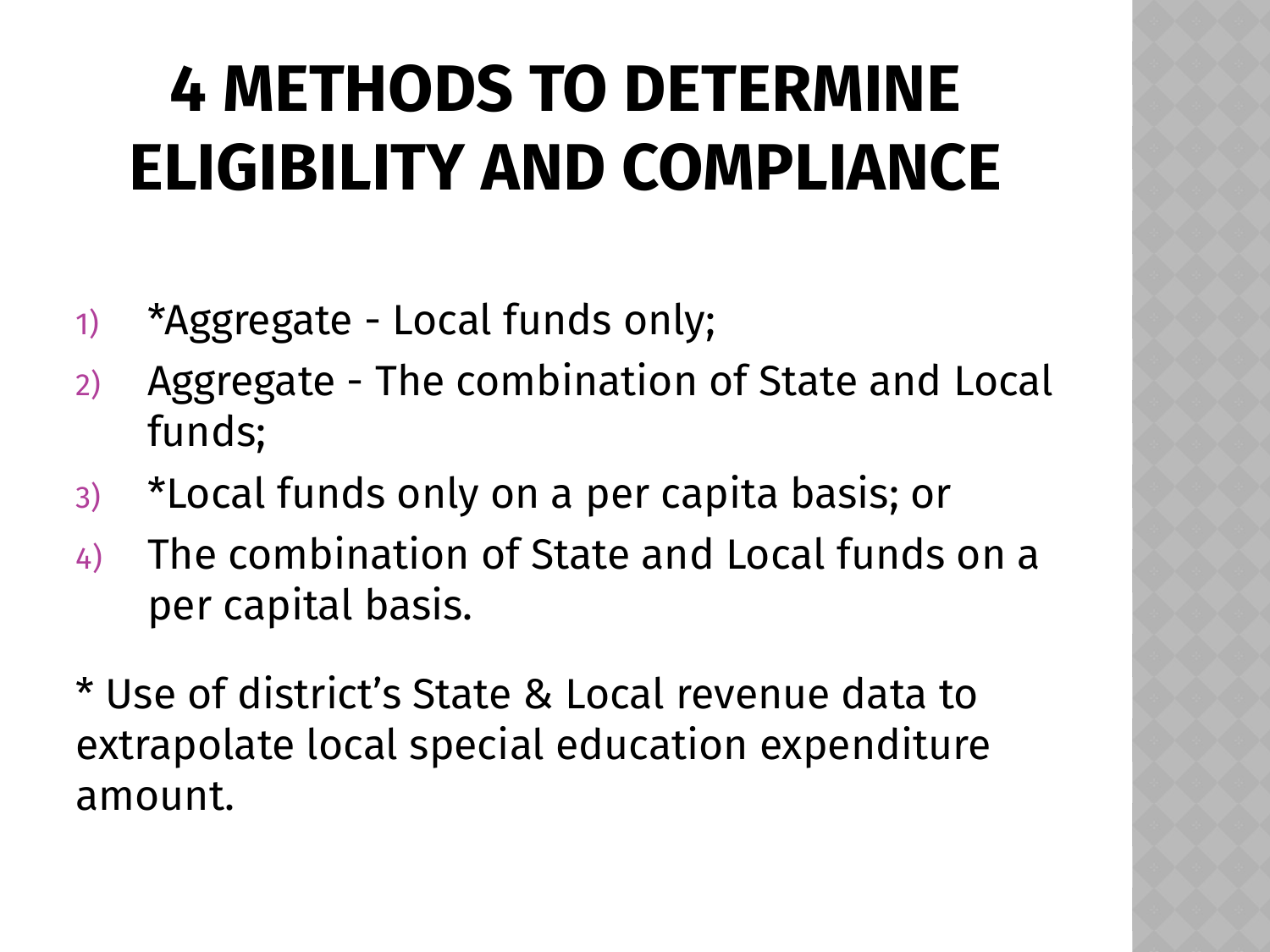

# 4 methods to determine eligibility and compliance
*Aggregate - Local funds only;
Aggregate - The combination of State and Local funds;
*Local funds only on a per capita basis; or
The combination of State and Local funds on a per capital basis.

* Use of district’s State & Local revenue data to extrapolate local special education expenditure amount.